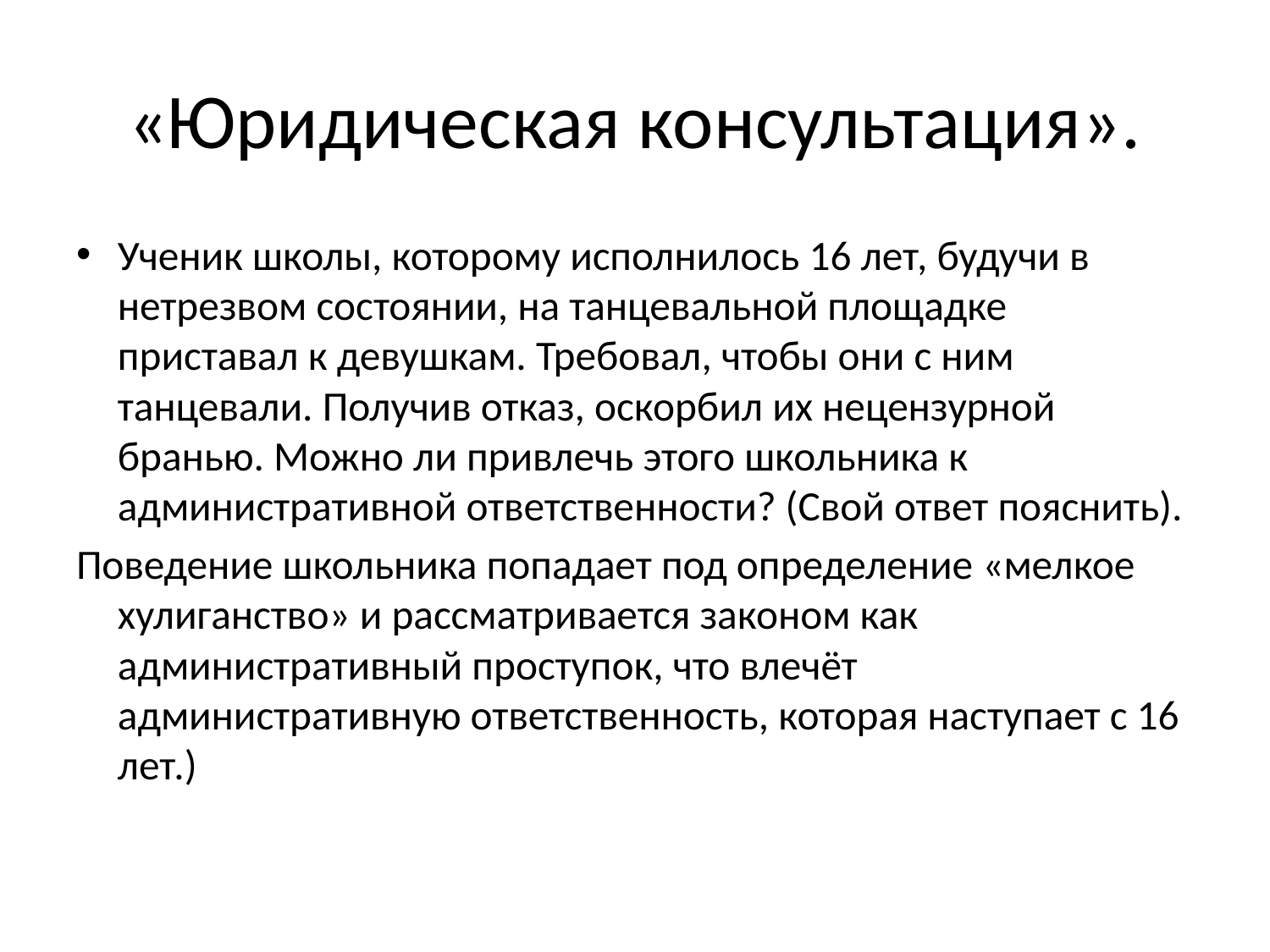

# «Юридическая консультация».
Ученик школы, которому исполнилось 16 лет, будучи в нетрезвом состоянии, на танцевальной площадке приставал к девушкам. Требовал, чтобы они с ним танцевали. Получив отказ, оскорбил их нецензурной бранью. Можно ли привлечь этого школьника к административной ответственности? (Свой ответ пояснить).
Поведение школьника попадает под определение «мелкое хулиганство» и рассматривается законом как административный проступок, что влечёт административную ответственность, которая наступает с 16 лет.)